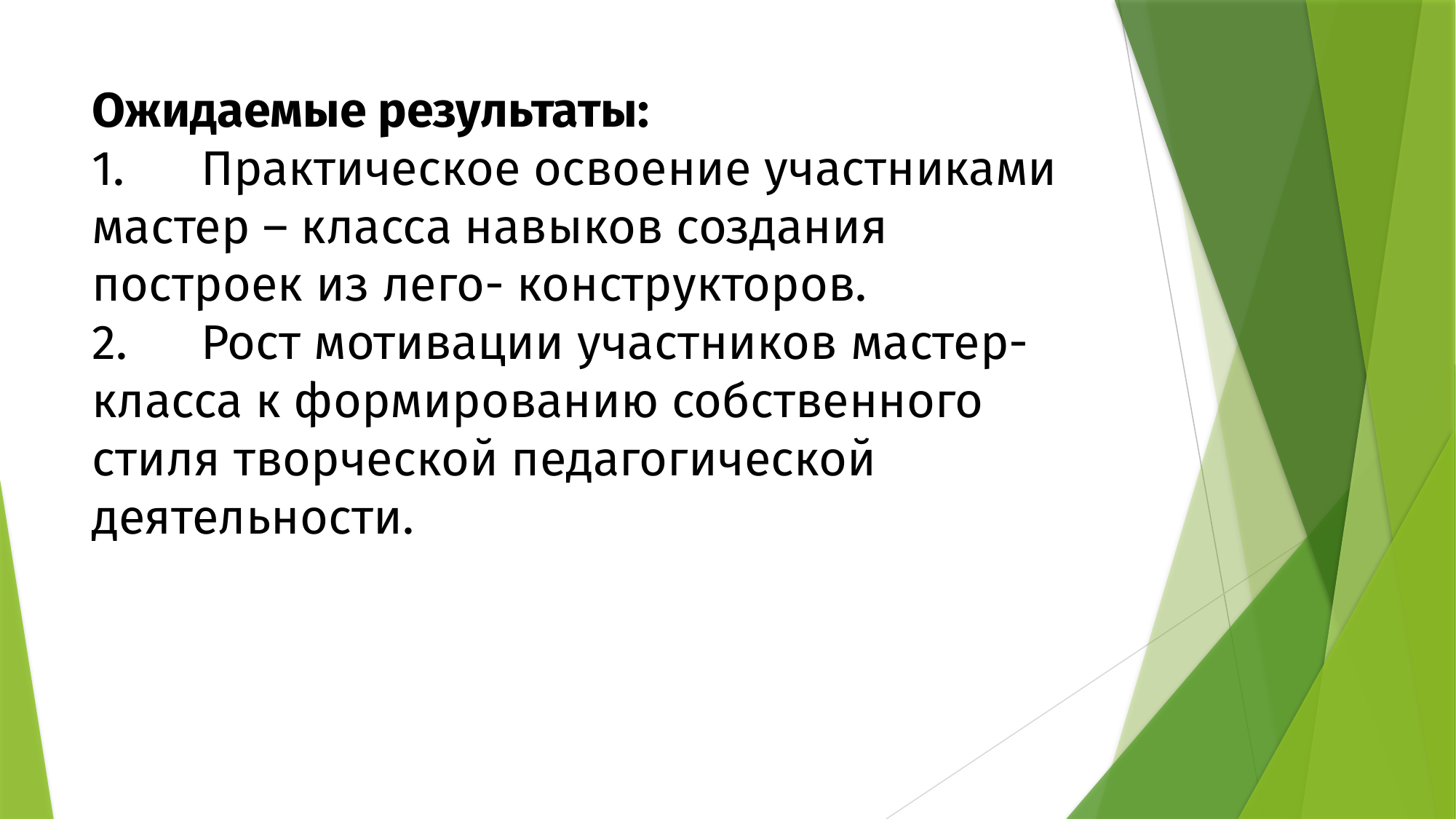

# Ожидаемые результаты: 1.	Практическое освоение участниками мастер – класса навыков создания построек из лего- конструкторов. 2.	Рост мотивации участников мастер-класса к формированию собственного стиля творческой педагогической деятельности.